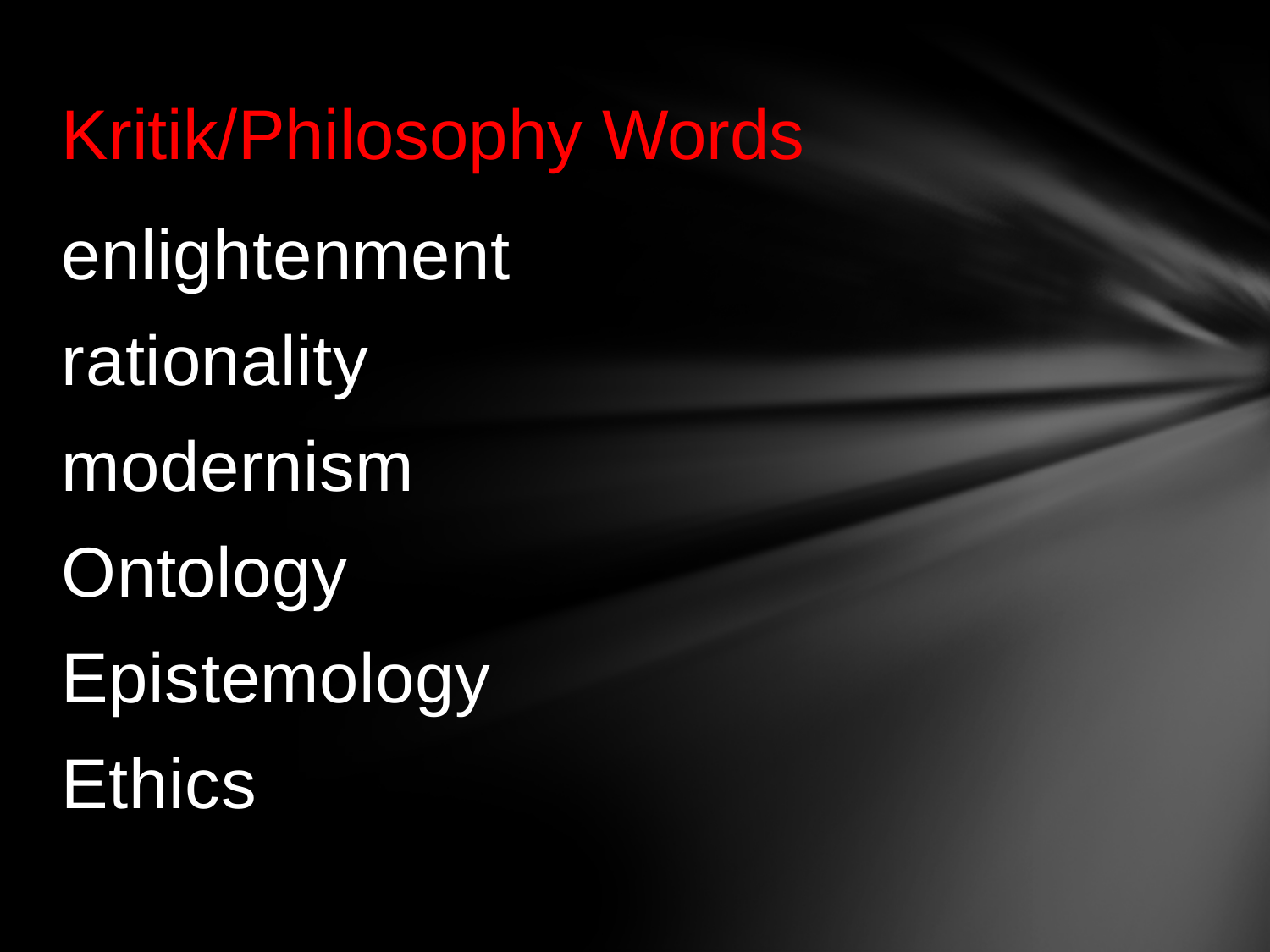

# Kritik/Philosophy Words
enlightenment
rationality
modernism
Ontology
Epistemology
Ethics